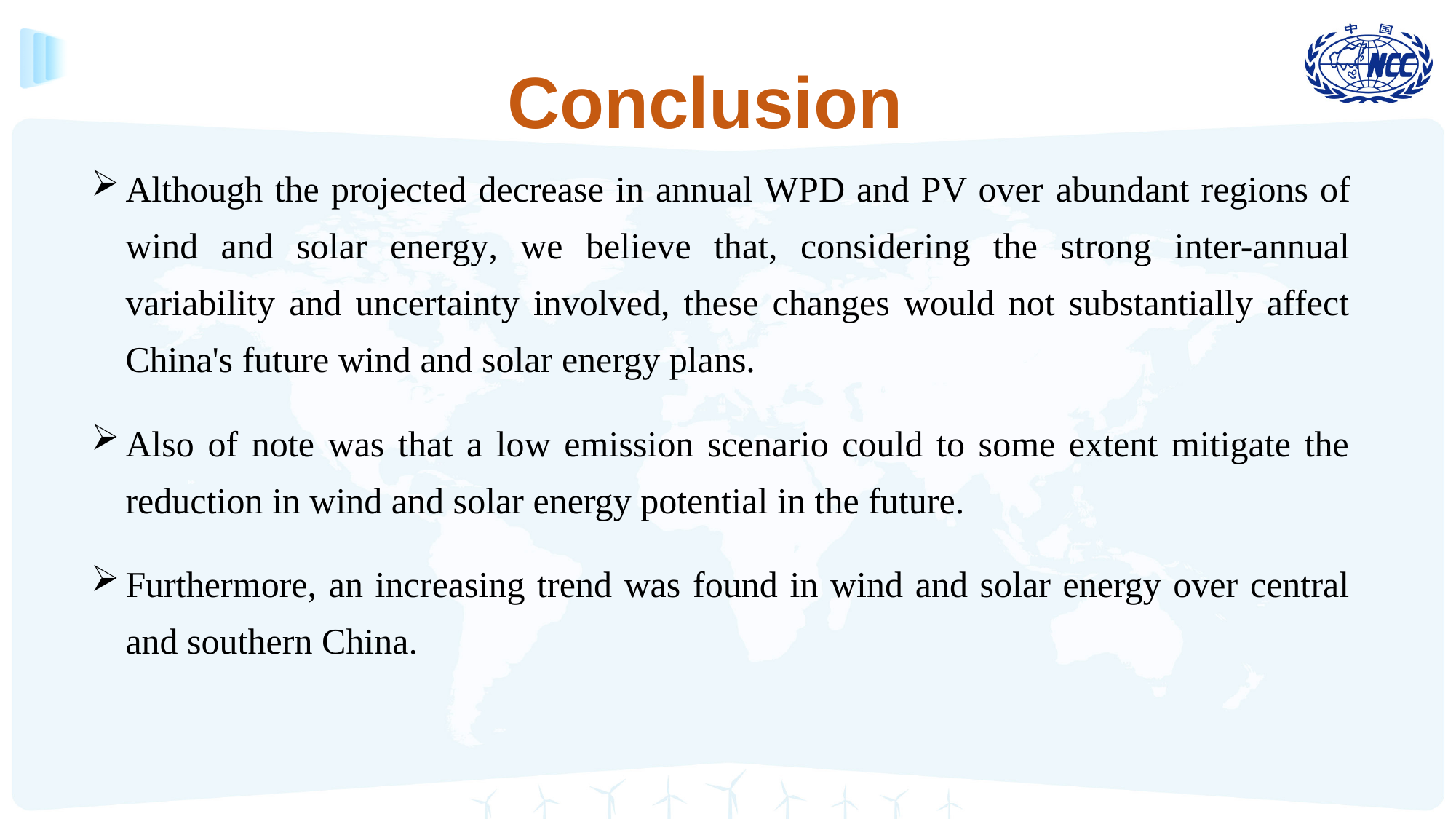

Conclusion
Although the projected decrease in annual WPD and PV over abundant regions of wind and solar energy, we believe that, considering the strong inter-annual variability and uncertainty involved, these changes would not substantially affect China's future wind and solar energy plans.
Also of note was that a low emission scenario could to some extent mitigate the reduction in wind and solar energy potential in the future.
Furthermore, an increasing trend was found in wind and solar energy over central and southern China.